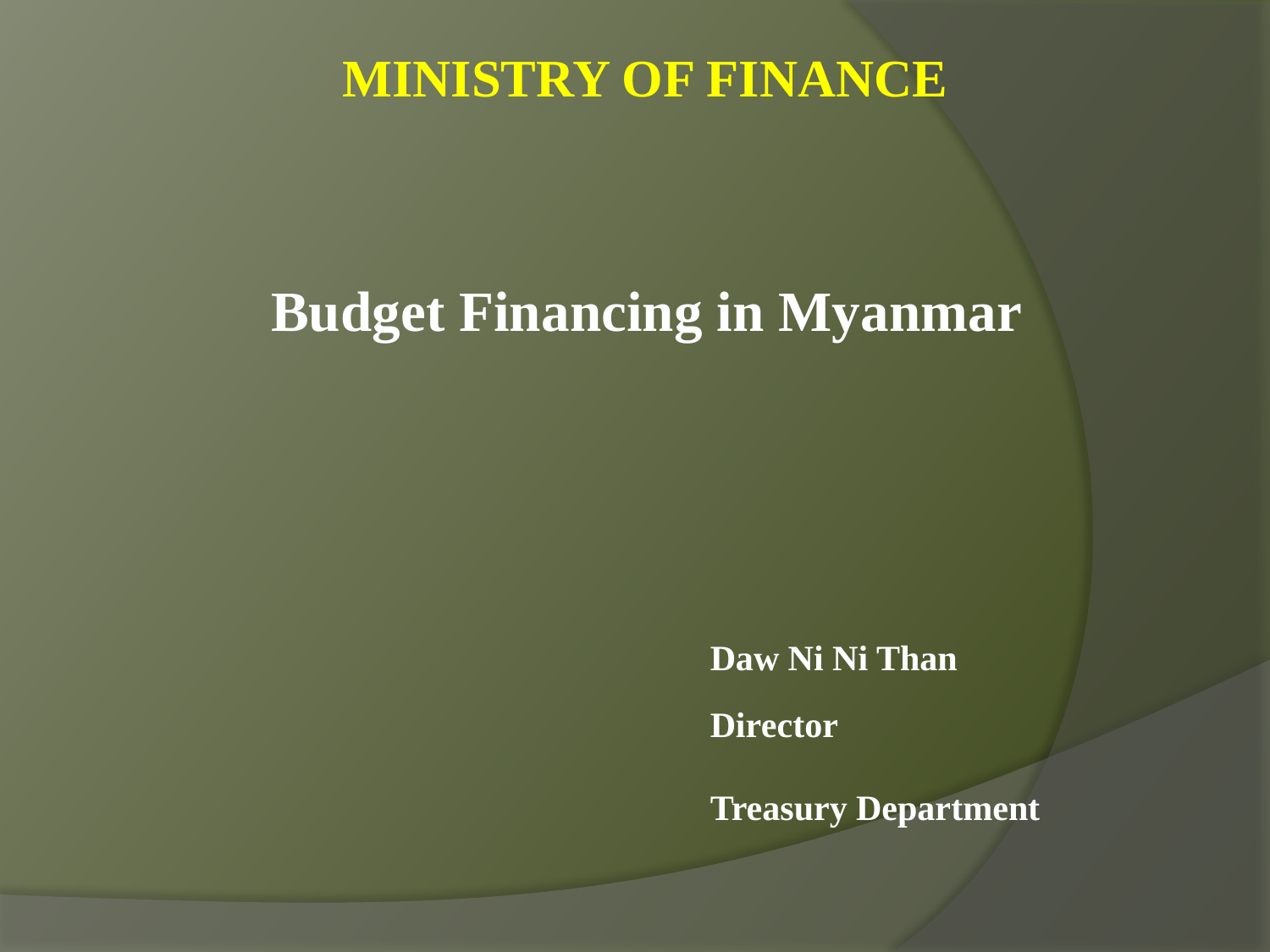

Ministry of Finance

Budget Financing in Myanmar

Daw Ni Ni Than
Director
Treasury Department